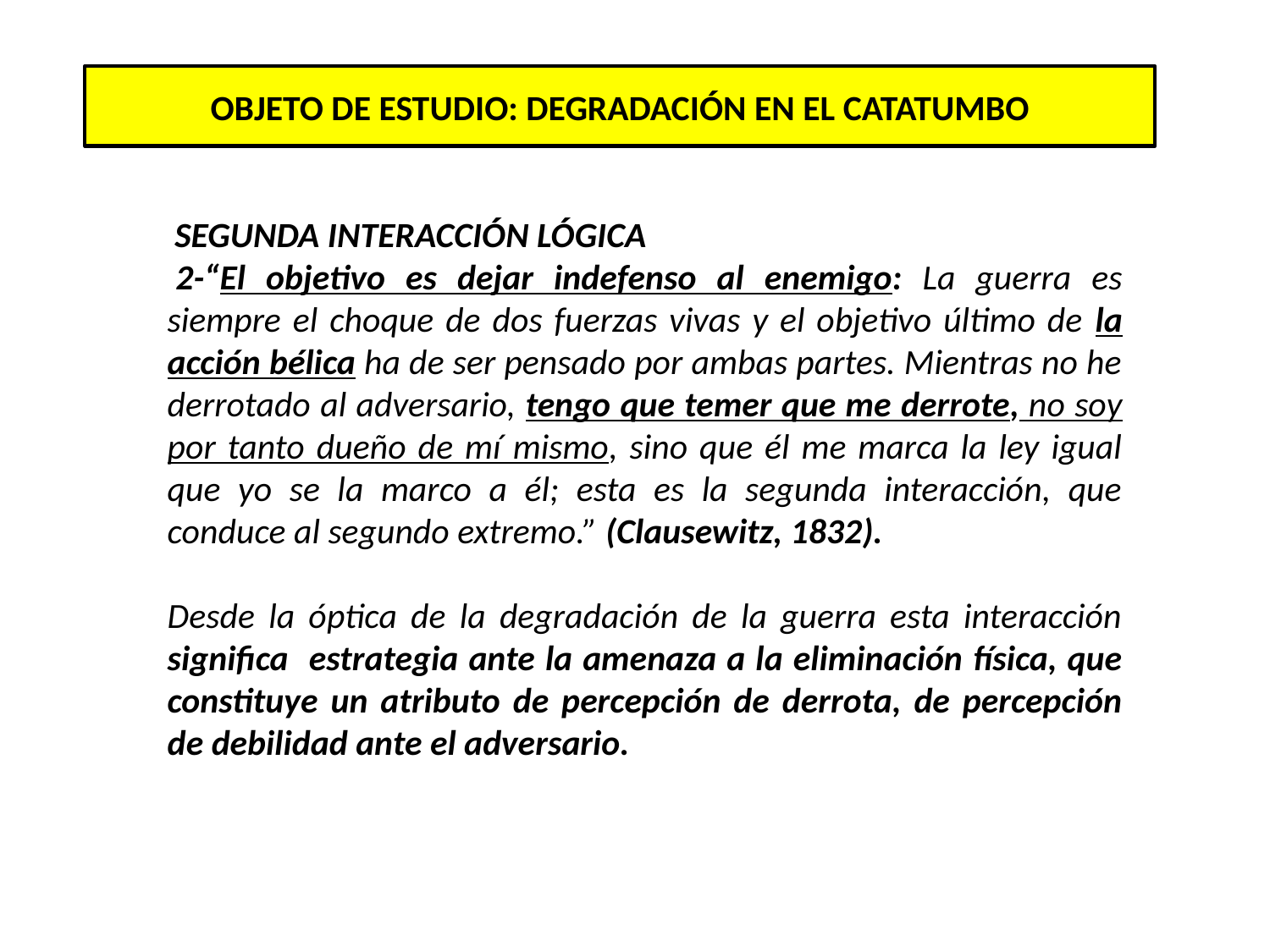

OBJETO DE ESTUDIO: DEGRADACIÓN EN EL CATATUMBO
 SEGUNDA INTERACCIÓN LÓGICA
 2-“El objetivo es dejar indefenso al enemigo: La guerra es siempre el choque de dos fuerzas vivas y el objetivo último de la acción bélica ha de ser pensado por ambas partes. Mientras no he derrotado al adversario, tengo que temer que me derrote, no soy por tanto dueño de mí mismo, sino que él me marca la ley igual que yo se la marco a él; esta es la segunda interacción, que conduce al segundo extremo.” (Clausewitz, 1832).

Desde la óptica de la degradación de la guerra esta interacción significa  estrategia ante la amenaza a la eliminación física, que constituye un atributo de percepción de derrota, de percepción de debilidad ante el adversario.